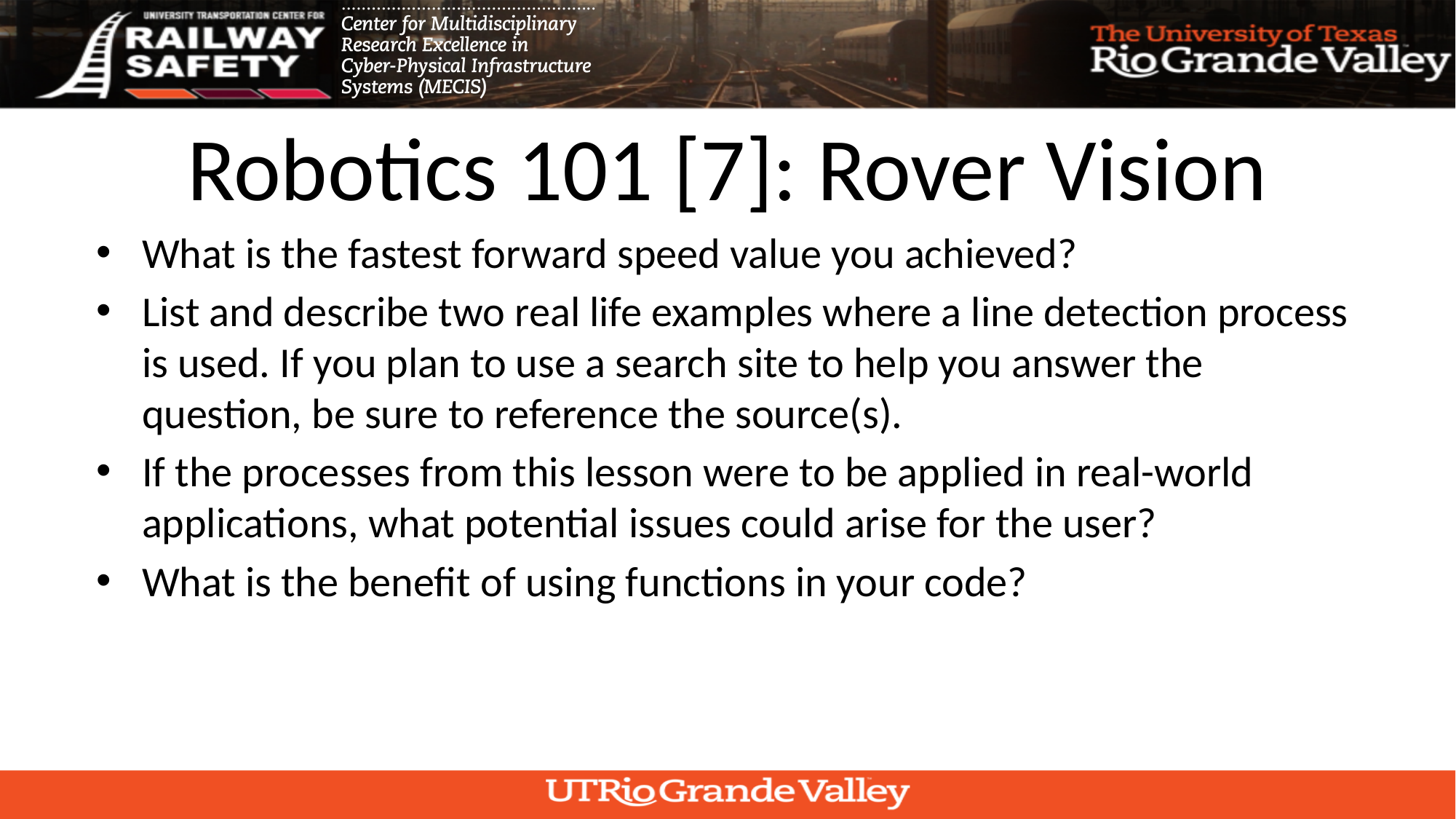

# Robotics 101 [7]: Rover Vision
What is the fastest forward speed value you achieved?
List and describe two real life examples where a line detection process is used. If you plan to use a search site to help you answer the question, be sure to reference the source(s).
If the processes from this lesson were to be applied in real-world applications, what potential issues could arise for the user?
What is the benefit of using functions in your code?